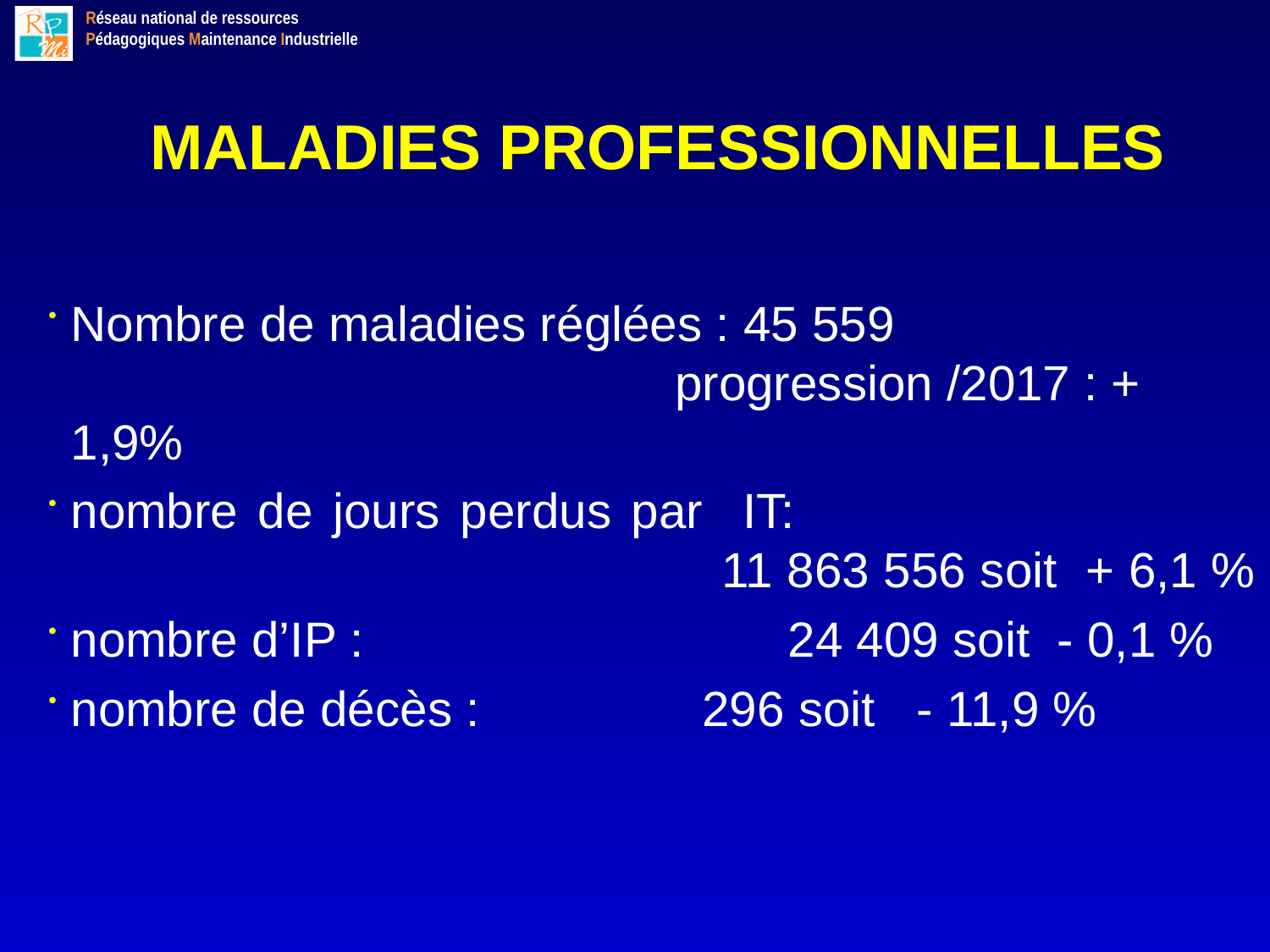

MALADIES PROFESSIONNELLES
Nombre de maladies réglées : 45 559                  		   			       progression /2017 : + 1,9%
nombre de jours perdus par  IT: 							                   11 863 556 soit  + 6,1 %
nombre d’IP :           		      24 409 soit  - 0,1 %
nombre de décès :       	         296 soit   - 11,9 %